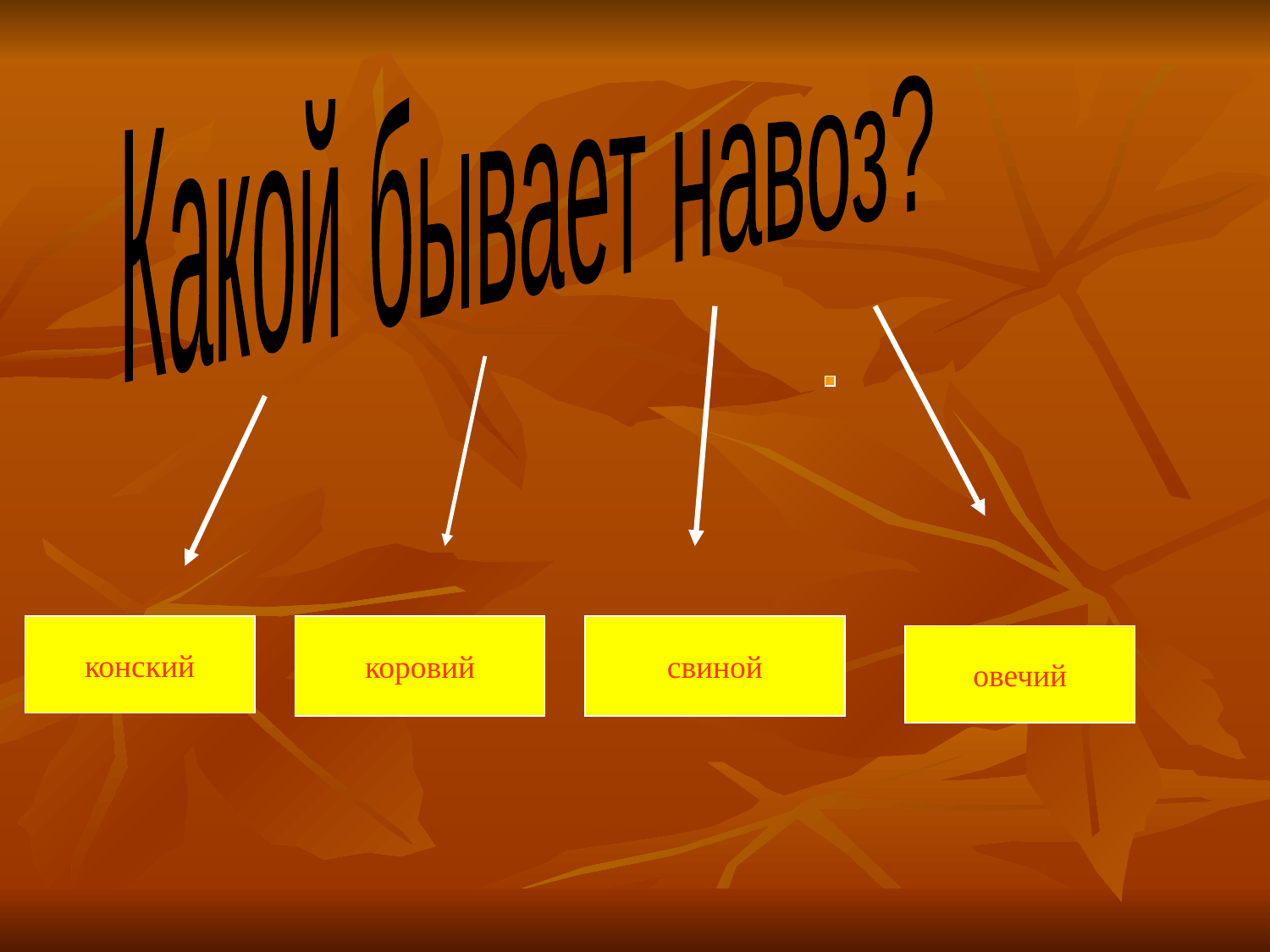

Какой бывает навоз?

конский
коровий
свиной
овечий